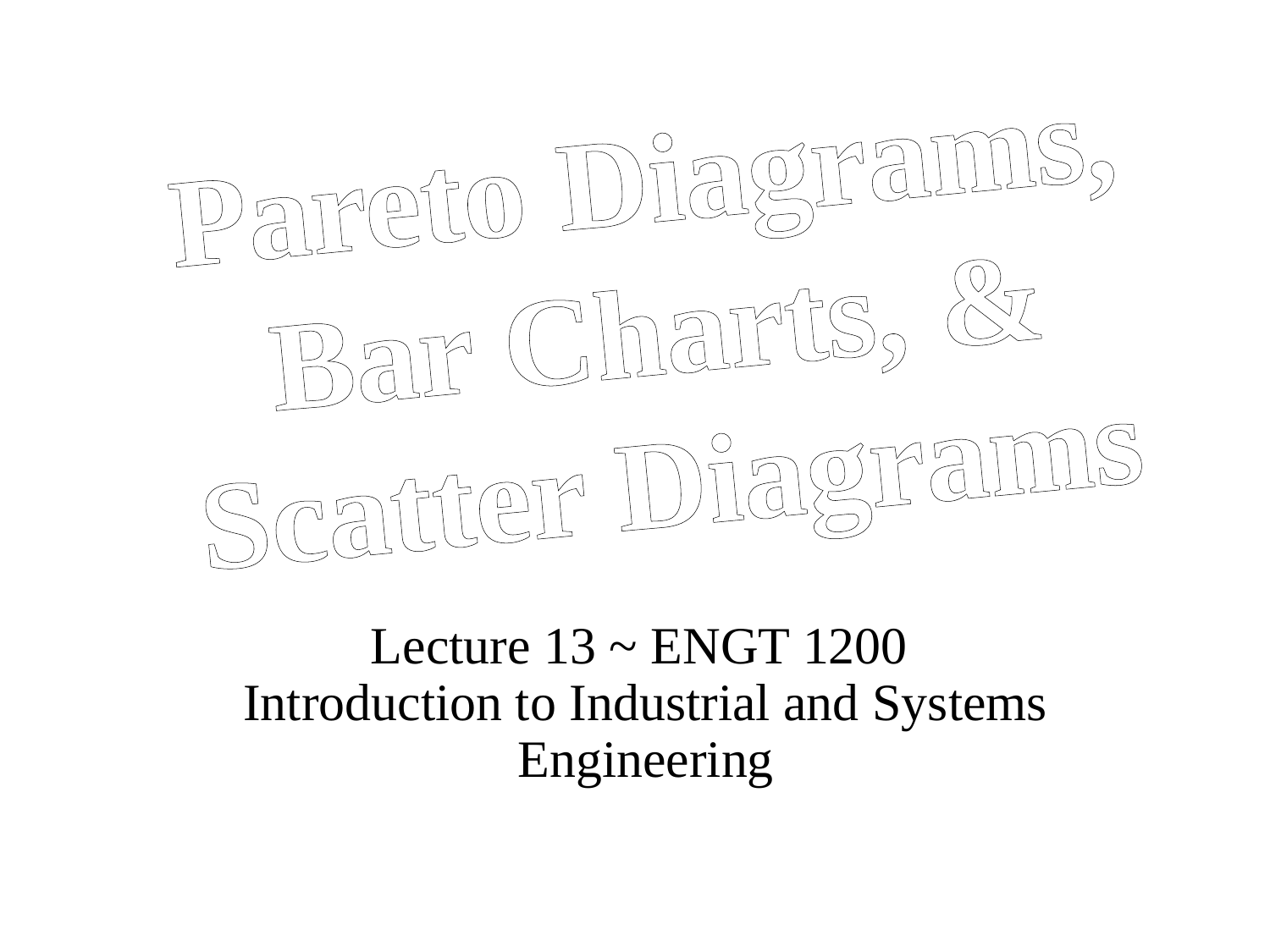

Pareto Diagrams, Bar Charts, & Scatter Diagrams
# Lecture 13 ~ ENGT 1200 Introduction to Industrial and Systems Engineering